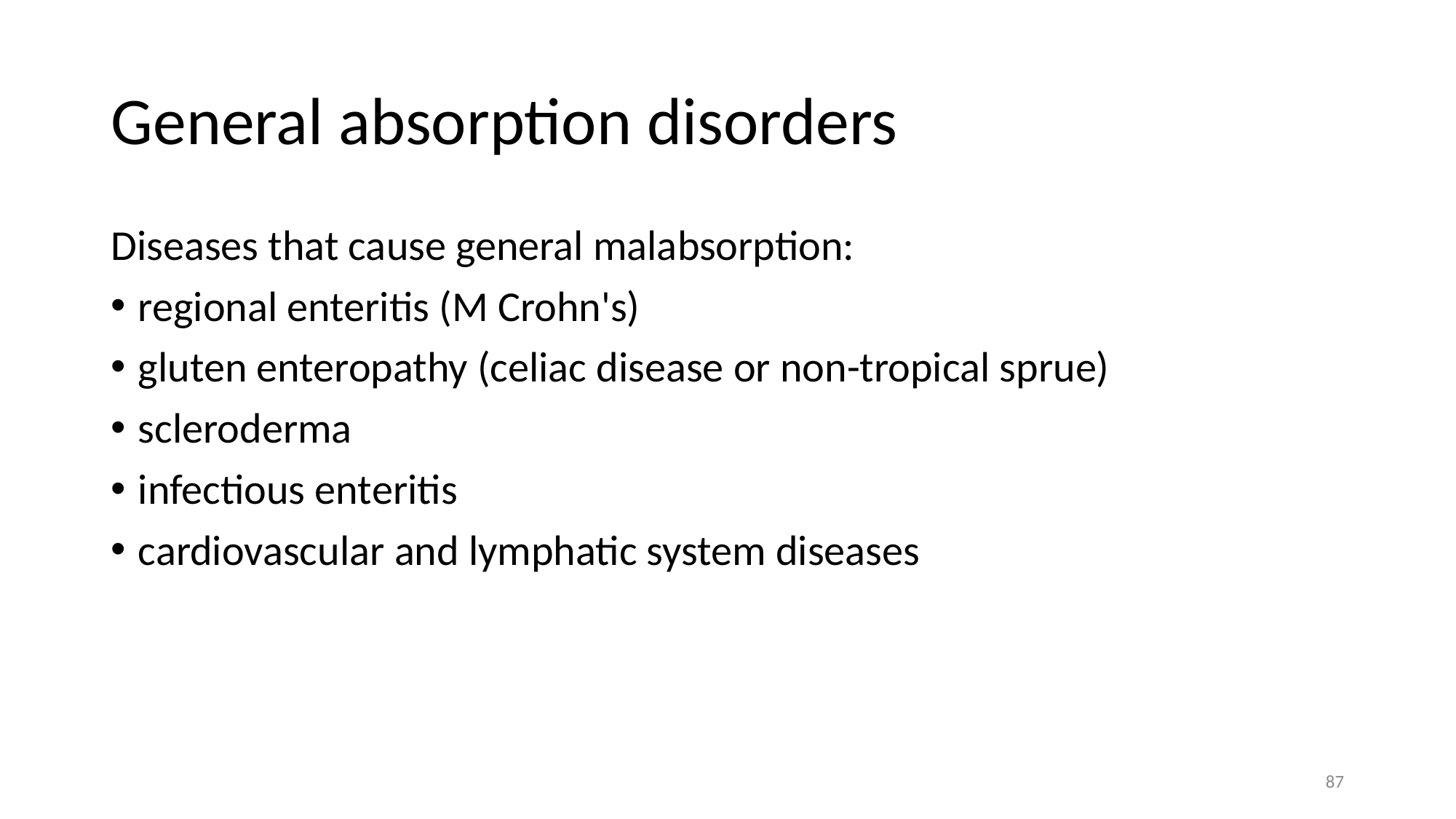

# General absorption disorders
Diseases that cause general malabsorption:
regional enteritis (M Crohn's)
gluten enteropathy (celiac disease or non-tropical sprue)
scleroderma
infectious enteritis
cardiovascular and lymphatic system diseases
87